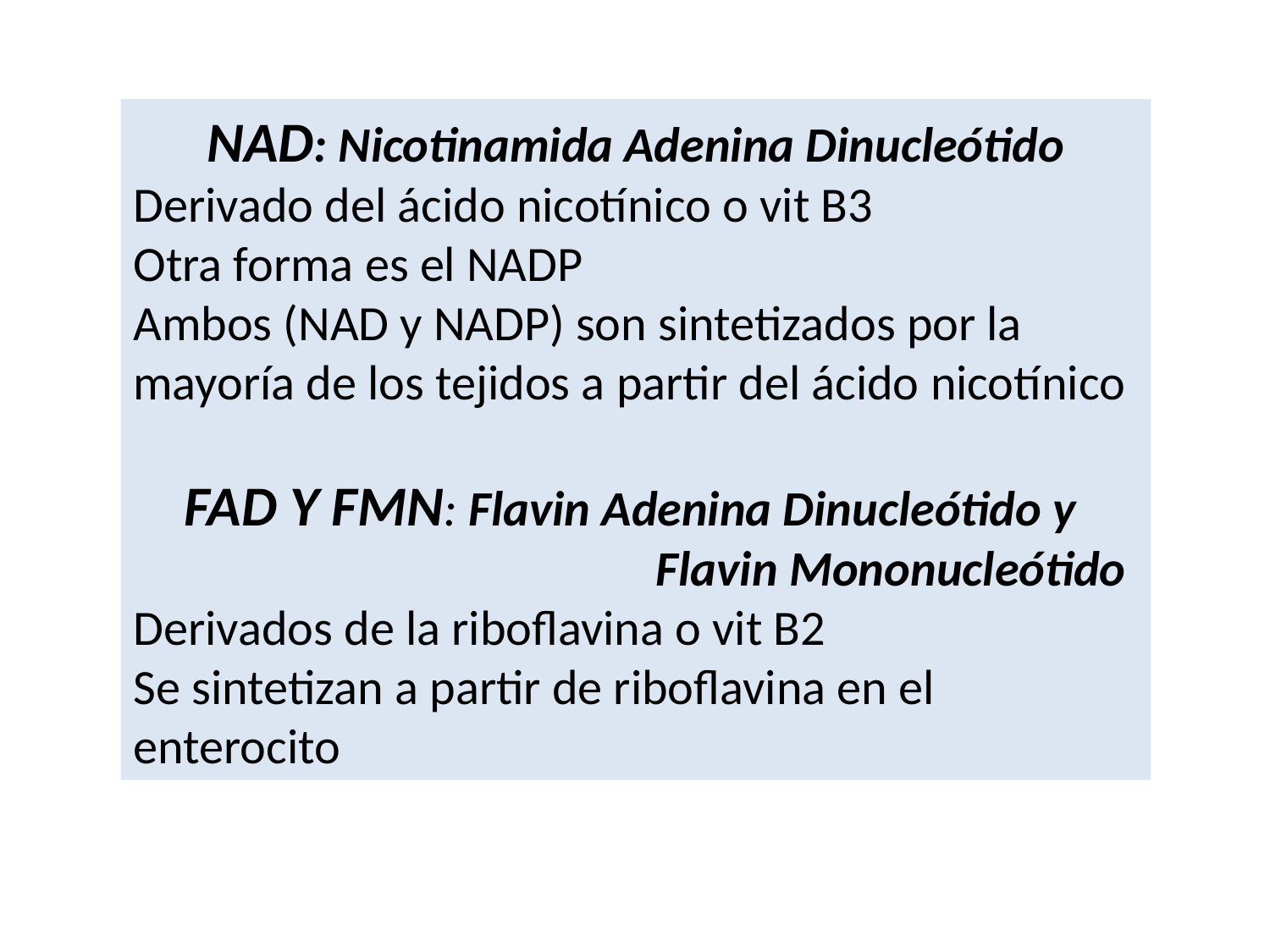

NAD: Nicotinamida Adenina Dinucleótido
Derivado del ácido nicotínico o vit B3
Otra forma es el NADP
Ambos (NAD y NADP) son sintetizados por la mayoría de los tejidos a partir del ácido nicotínico

FAD Y FMN: Flavin Adenina Dinucleótido y 	Flavin Mononucleótido
Derivados de la riboflavina o vit B2
Se sintetizan a partir de riboflavina en el enterocito